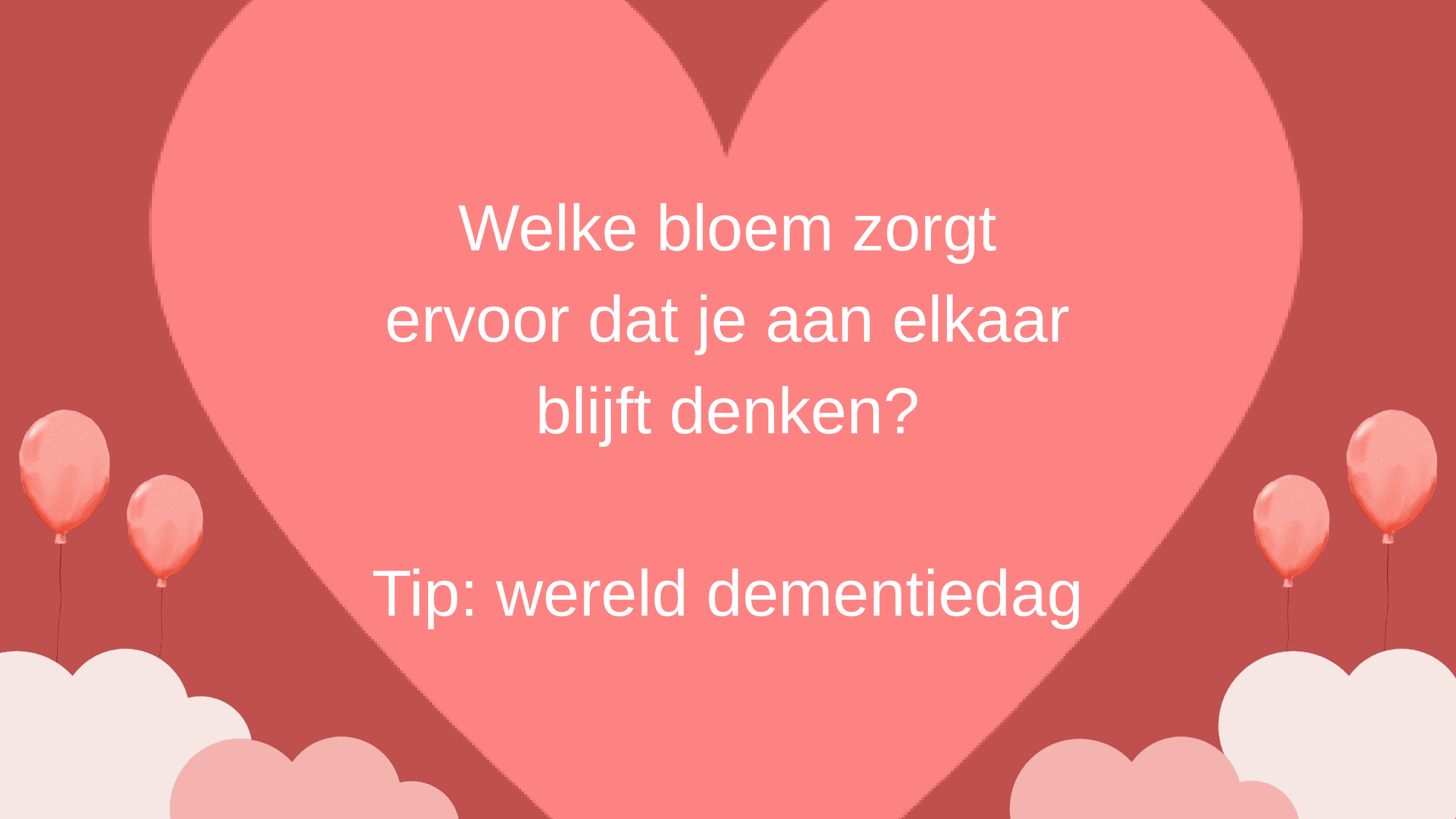

Welke bloem zorgt ervoor dat je aan elkaar blijft denken?

Tip: wereld dementiedag